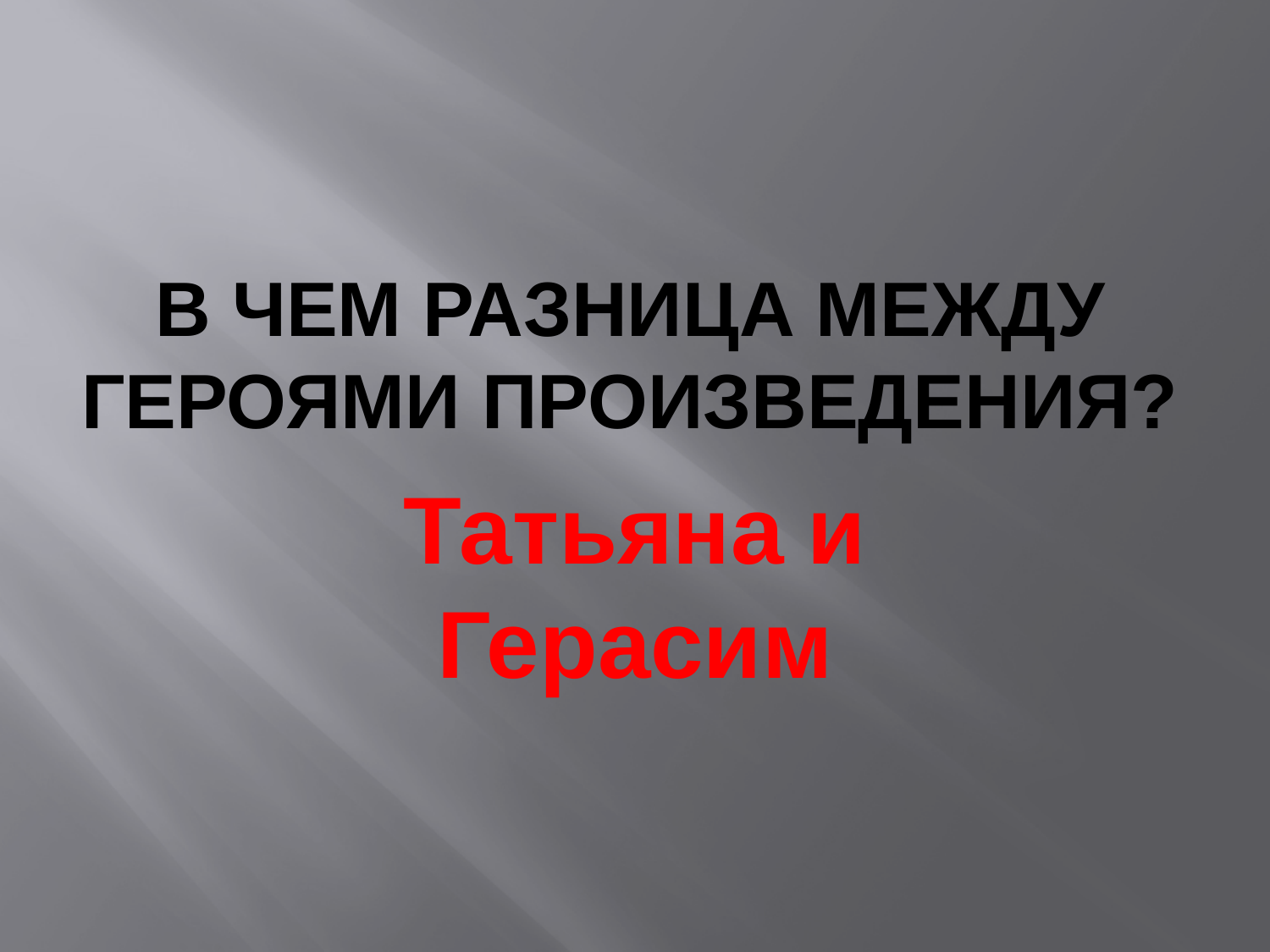

# В чем разница между героями произведения?
Татьяна и Герасим